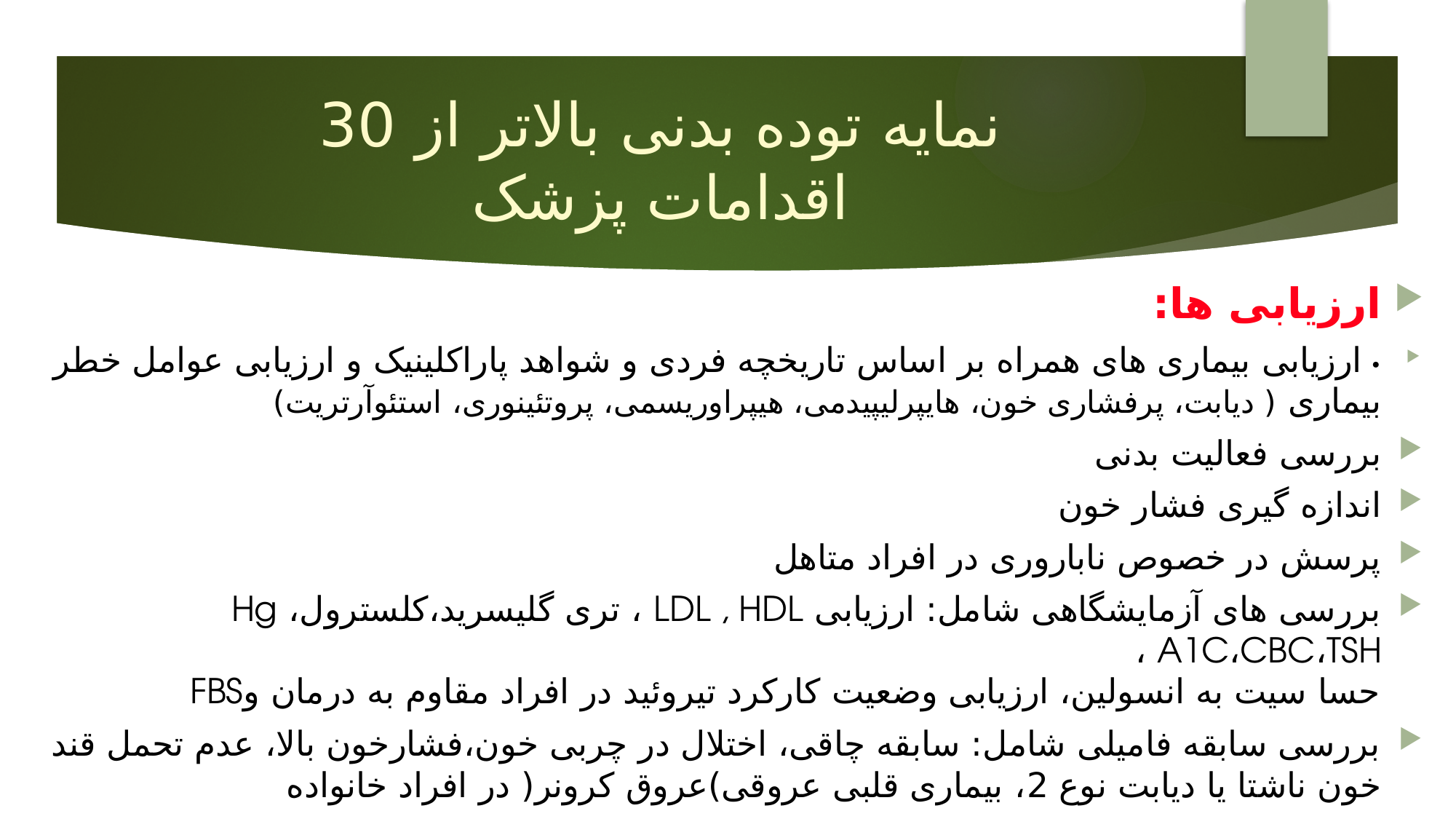

# نمایه توده بدنی بالاتر از 30 اقدامات پزشک
ارزیابی ها:
• ارزیابی بیماری های همراه بر اساس تاریخچه فردی و شواهد پاراکلینیک و ارزیابی عوامل خطر بیماری ( دیابت، پرفشاری خون، هایپرلیپیدمی، هیپراوریسمی، پروتئینوری، استئوآرتریت)
بررسی فعالیت بدنی
اندازه گیری فشار خون
پرسش در خصوص ناباروری در افراد متاهل
بررسی های آزمایشگاهی شامل: ارزیابی LDL , HDL ، تری گلیسرید،کلسترول، Hg A1C،CBC،TSH ،
حسا سیت به انسولین، ارزیابی وضعیت کارکرد تیروئید در افراد مقاوم به درمان وFBS
بررسی سابقه فامیلی شامل: سابقه چاقی، اختلال در چربی خون،فشارخون بالا، عدم تحمل قند خون ناشتا یا دیابت نوع 2، بیماری قلبی عروقی)عروق کرونر( در افراد خانواده